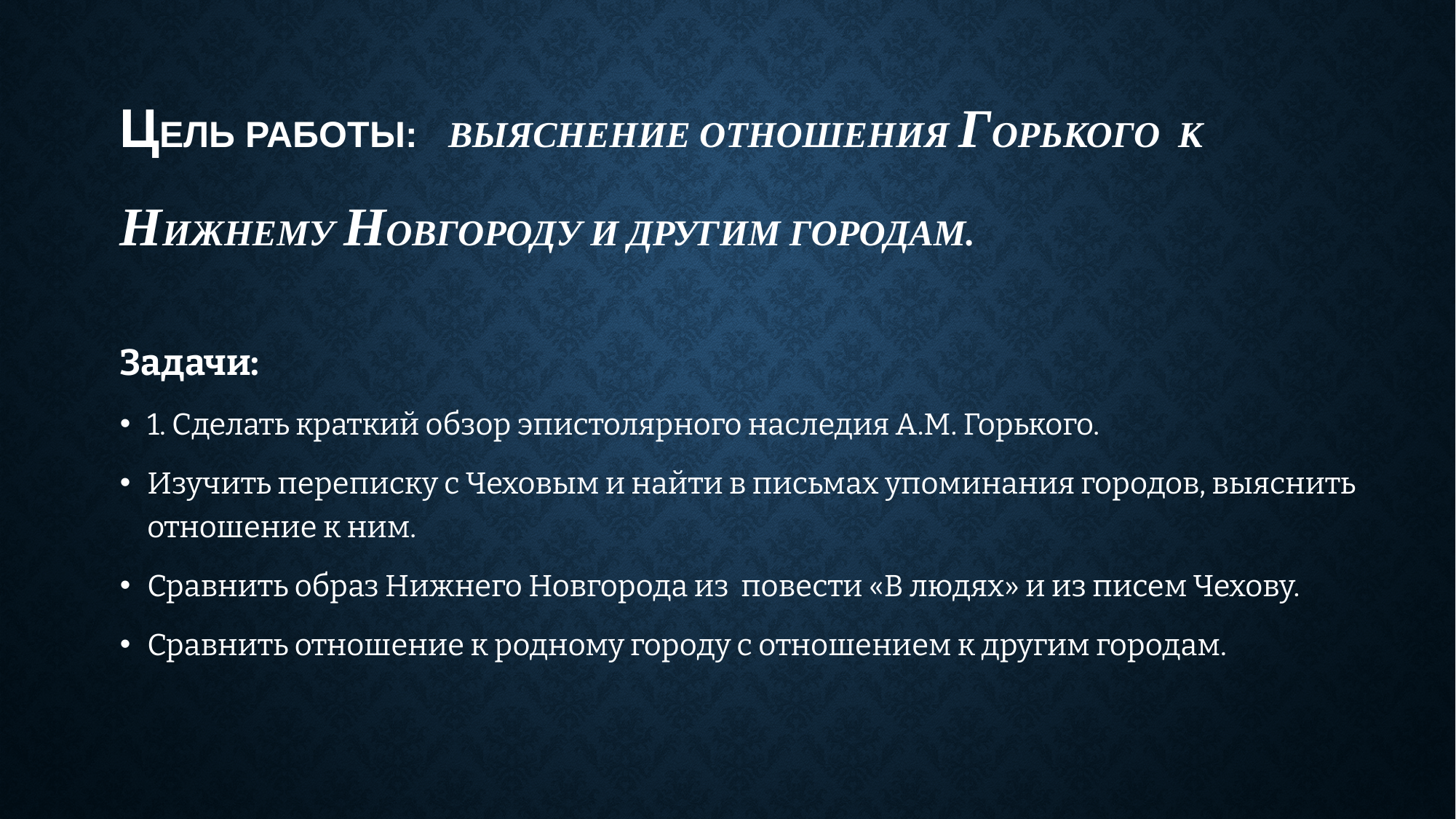

# цель работы:   выяснение отношения горького  к нижнему новгороду и другим городам.
Задачи:
1. Сделать краткий обзор эпистолярного наследия А.М. Горького.
Изучить переписку с Чеховым и найти в письмах упоминания городов, выяснить отношение к ним.
Сравнить образ Нижнего Новгорода из  повести «В людях» и из писем Чехову.
Сравнить отношение к родному городу с отношением к другим городам.